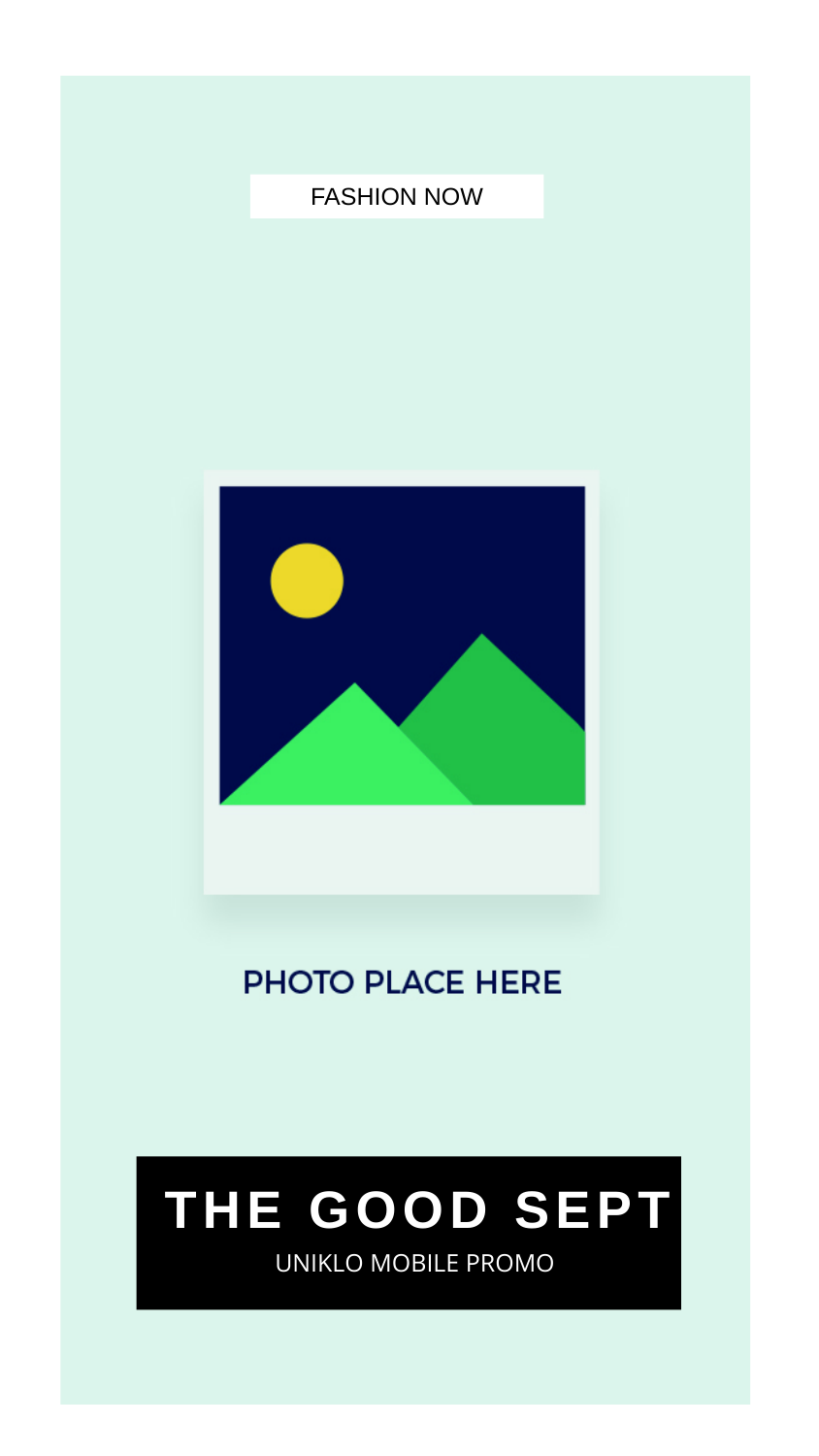

FASHION NOW

THE GOOD SEPT
UNIKLO MOBILE PROMO